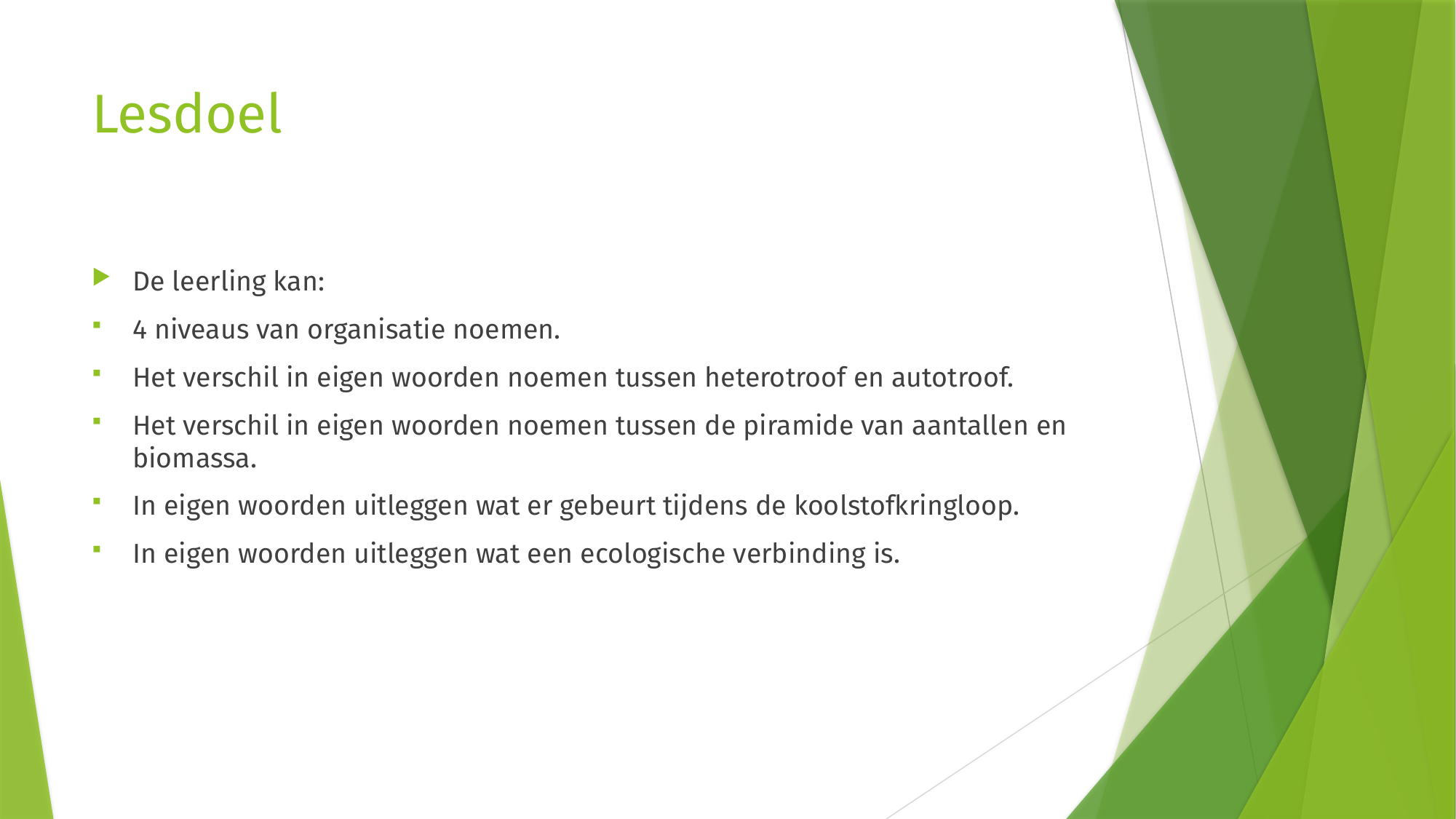

# Lesdoel
De leerling kan:
4 niveaus van organisatie noemen.
Het verschil in eigen woorden noemen tussen heterotroof en autotroof.
Het verschil in eigen woorden noemen tussen de piramide van aantallen en biomassa.
In eigen woorden uitleggen wat er gebeurt tijdens de koolstofkringloop.
In eigen woorden uitleggen wat een ecologische verbinding is.